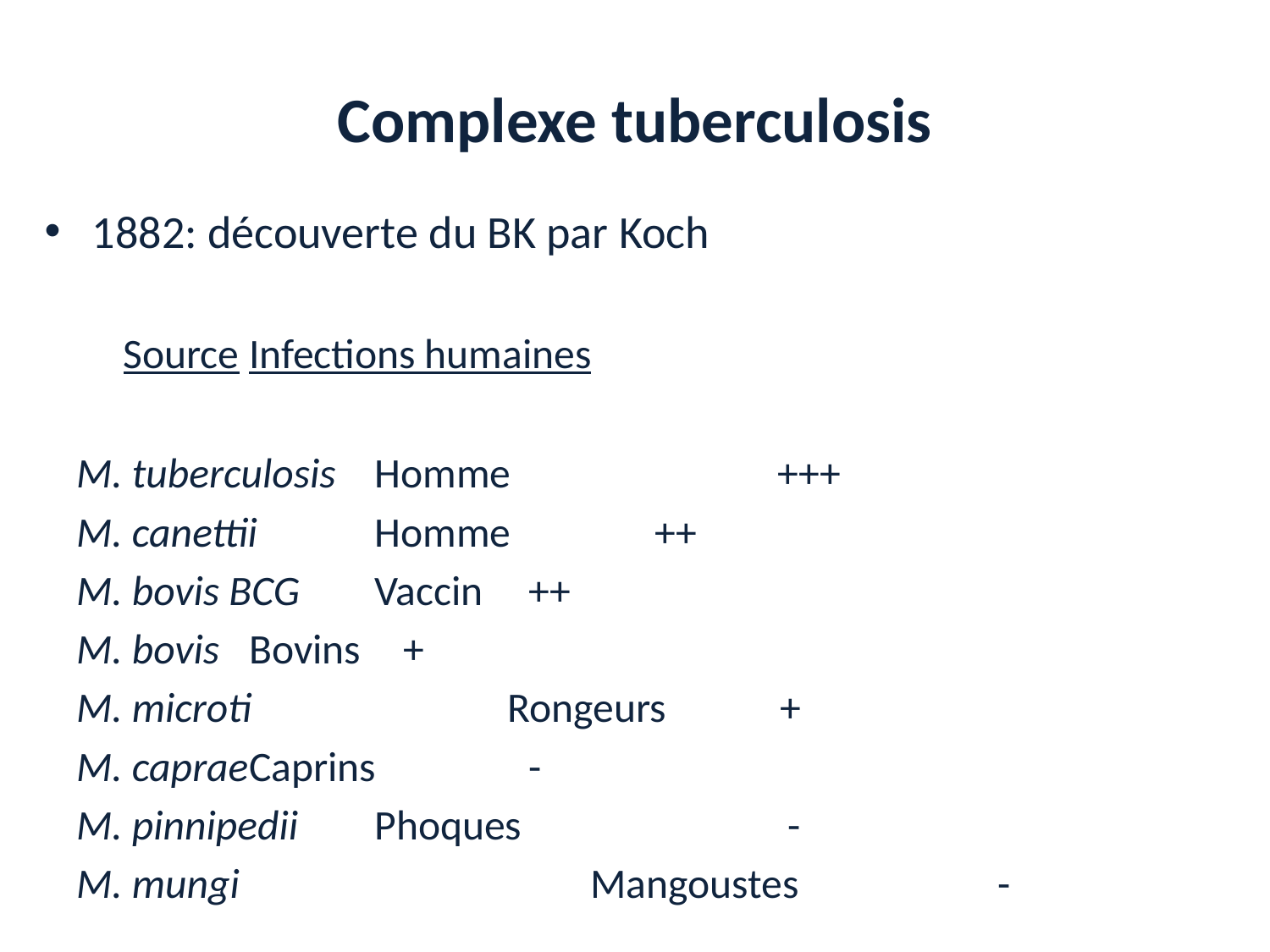

# Complexe tuberculosis
1882: découverte du BK par Koch

					Source		Infections humaines

M. tuberculosis		Homme	                +++
M. canettii			Homme		   ++
M. bovis BCG			Vaccin			   ++
M. bovis			Bovins			   +
M. microti		              Rongeurs		   +
M. caprae			Caprins		   -
M. pinnipedii			Phoques                            -
M. mungi                                     Mangoustes                     -